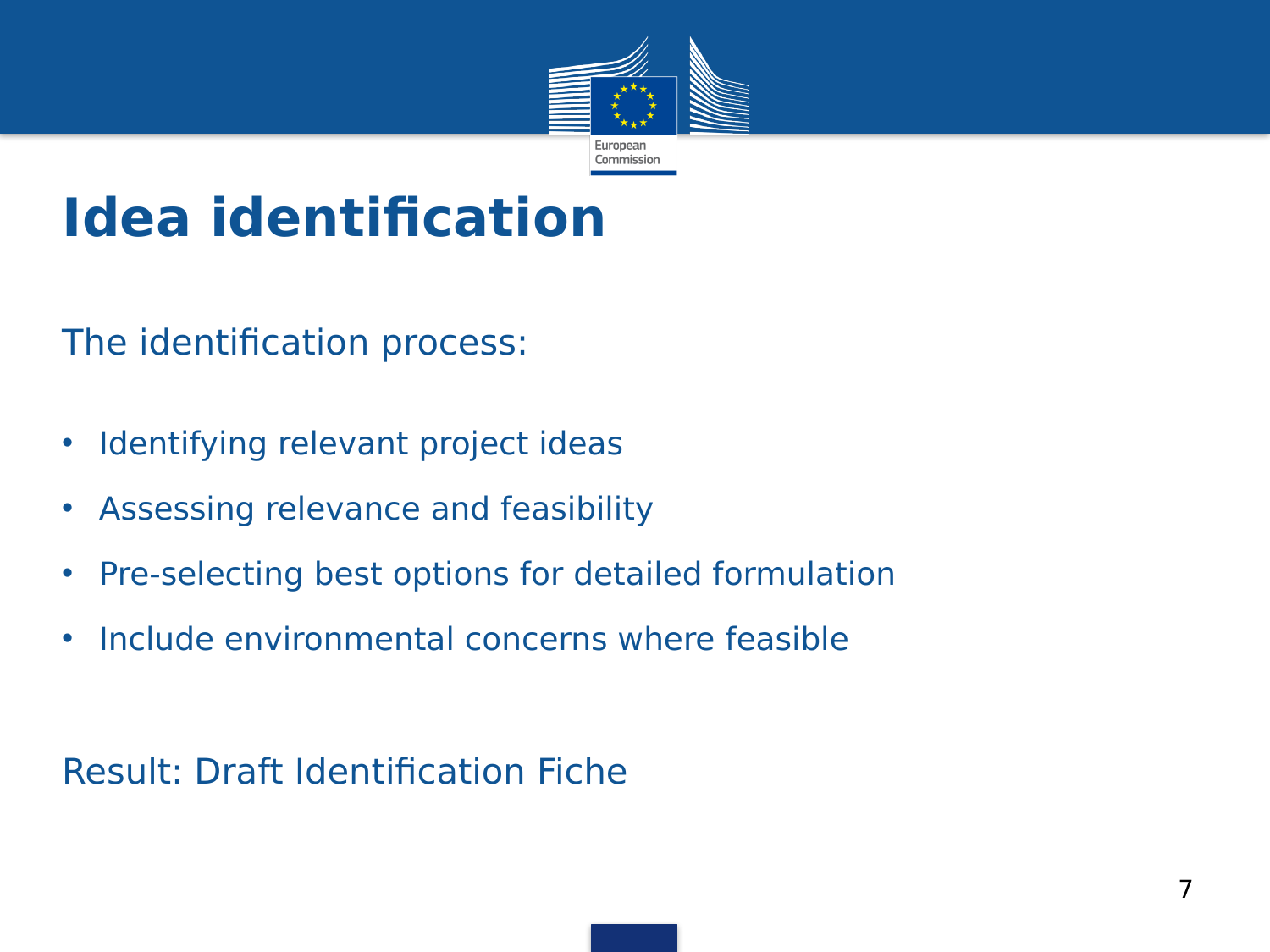

# Idea identification
The identification process:

Identifying relevant project ideas
Assessing relevance and feasibility
Pre-selecting best options for detailed formulation
Include environmental concerns where feasible

Result: Draft Identification Fiche
7